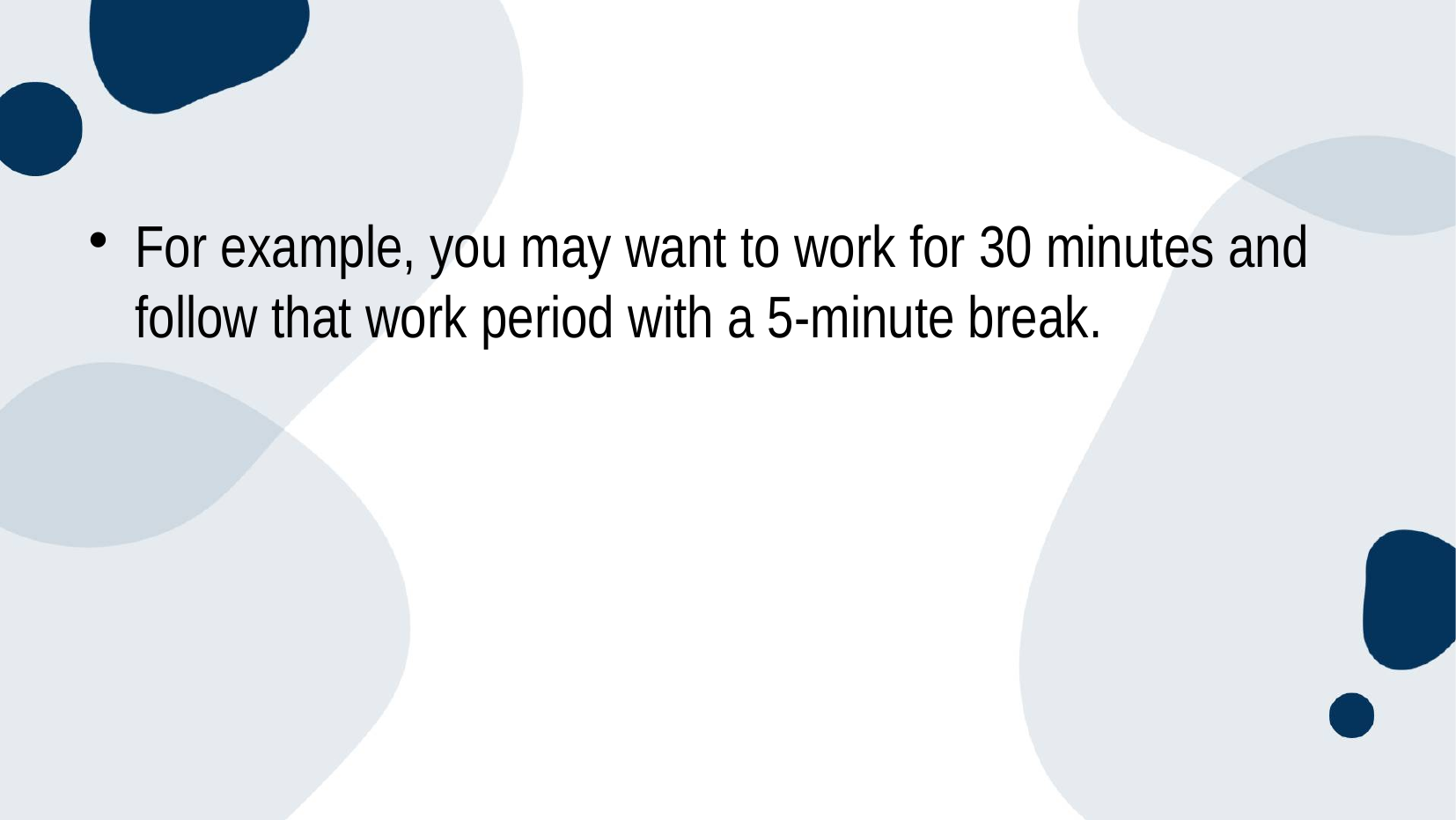

For example, you may want to work for 30 minutes and follow that work period with a 5-minute break.